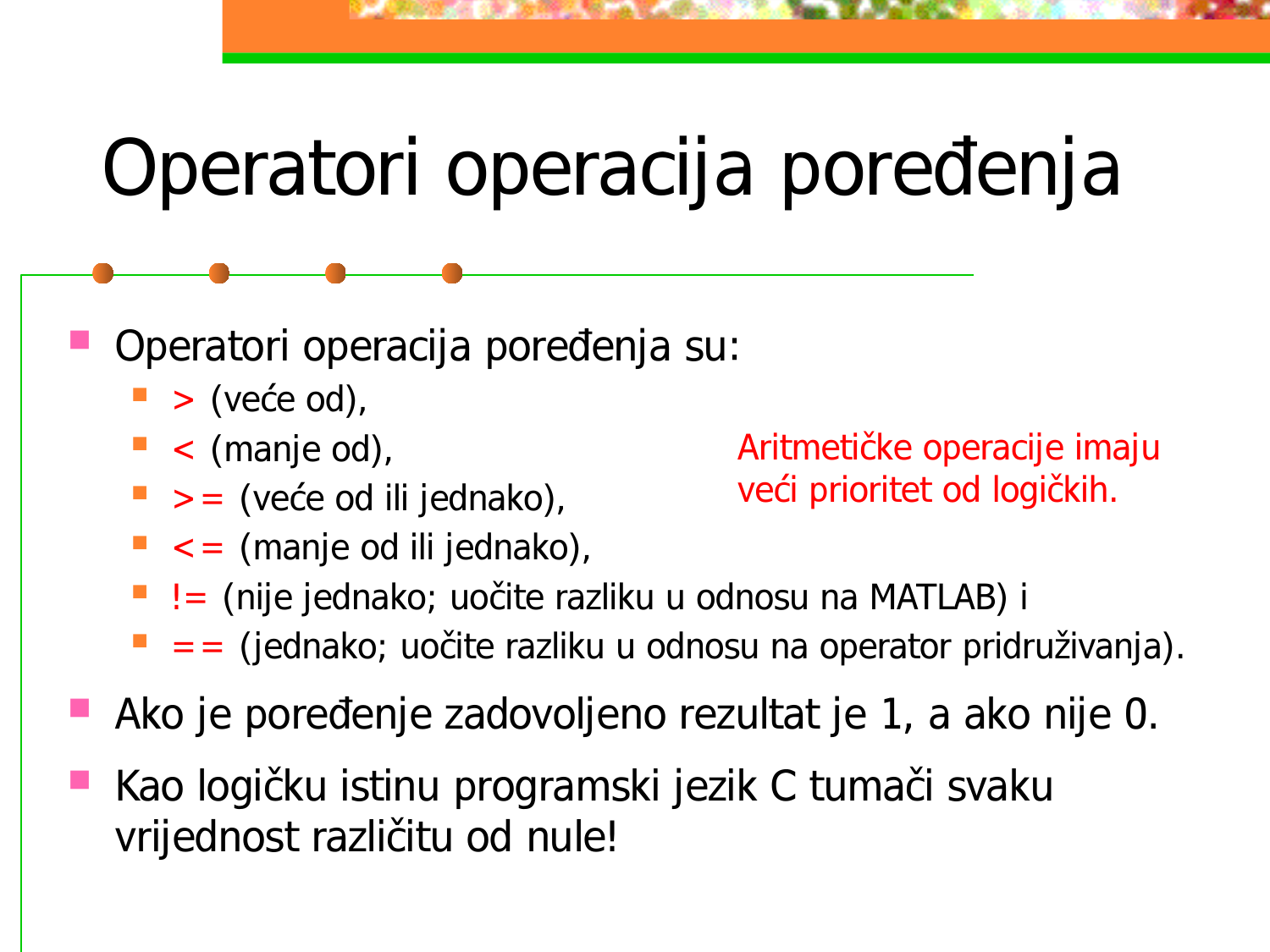

# Operatori operacija poređenja
Operatori operacija poređenja su:
> (veće od),
< (manje od),
>= (veće od ili jednako),
<= (manje od ili jednako),
!= (nije jednako; uočite razliku u odnosu na MATLAB) i
== (jednako; uočite razliku u odnosu na operator pridruživanja).
Ako je poređenje zadovoljeno rezultat je 1, a ako nije 0.
Kao logičku istinu programski jezik C tumači svaku vrijednost različitu od nule!
Aritmetičke operacije imaju veći prioritet od logičkih.